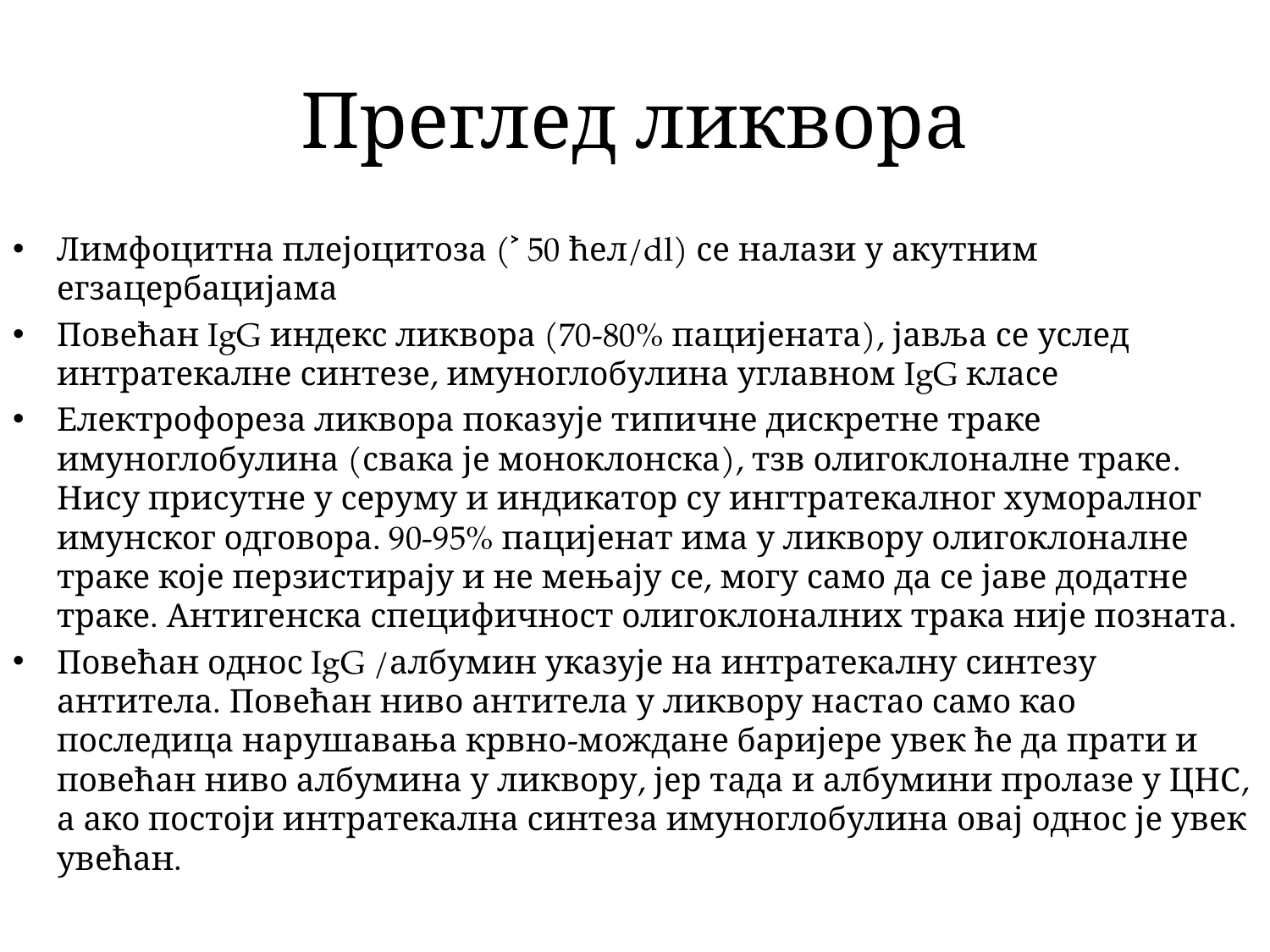

# Преглед ликвора
Лимфоцитна плејоцитоза (˃ 50 ћел/dl) се налази у акутним егзацербацијама
Повећан IgG индекс ликвора (70-80% пацијената), јавља се услед интратекалне синтезе, имуноглобулина углавном IgG класе
Електрофореза ликвора показује типичне дискретне траке имуноглобулина (свака је моноклонска), тзв олигоклоналне траке. Нису присутне у серуму и индикатор су ингтратекалног хуморалног имунског одговора. 90-95% пацијенат има у ликвору олигоклоналне траке које перзистирају и не мењају се, могу само да се јаве додатне траке. Антигенска специфичност олигоклоналних трака није позната.
Повећан однос IgG /албумин указује на интратекалну синтезу антитела. Повећан ниво антитела у ликвору настао само као последица нарушавања крвно-мождане баријере увек ће да прати и повећан ниво албумина у ликвору, јер тада и албумини пролазе у ЦНС, а ако постоји интратекална синтеза имуноглобулина овај однос је увек увећан.